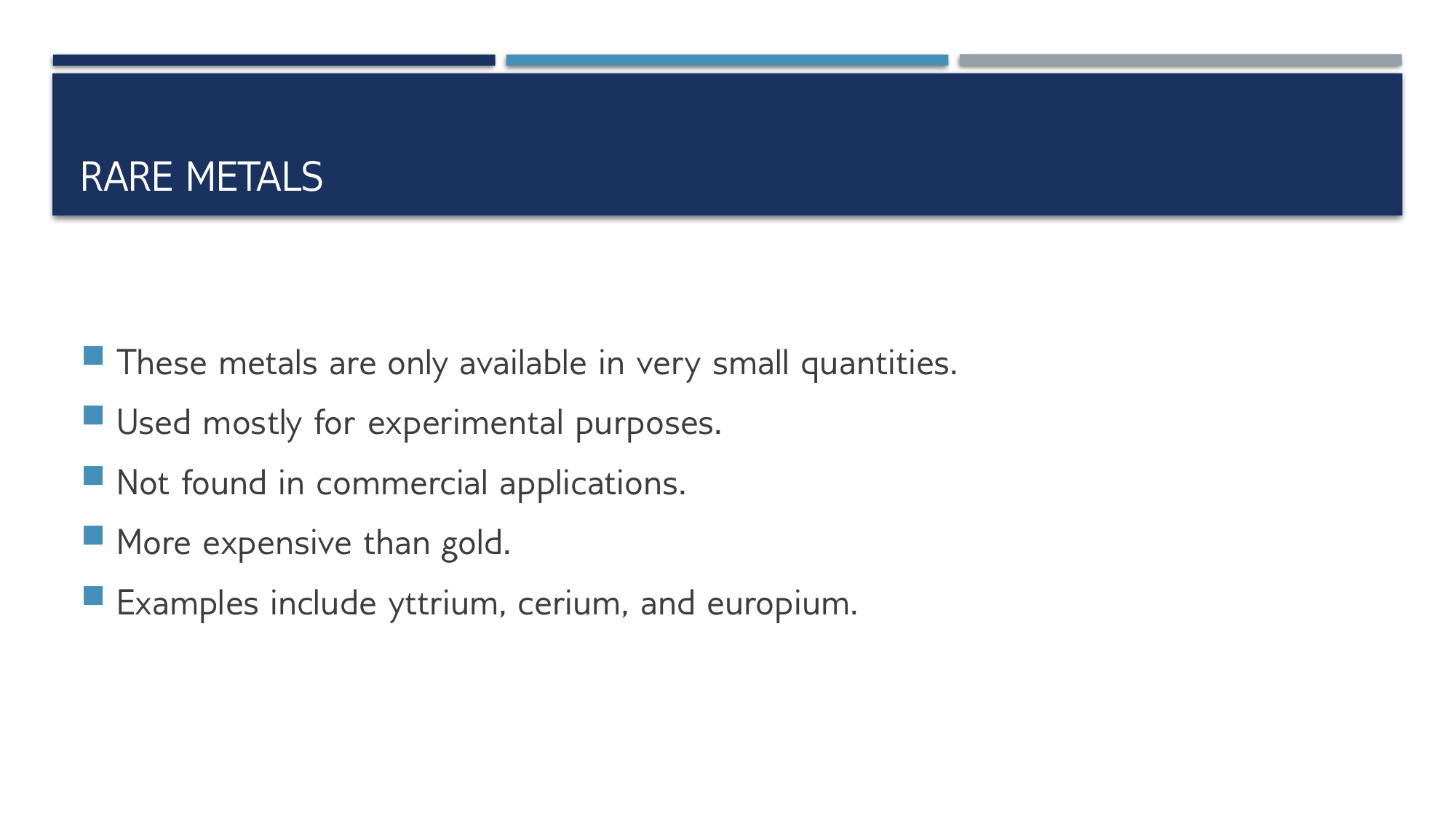

# Rare Metals
These metals are only available in very small quantities.
Used mostly for experimental purposes.
Not found in commercial applications.
More expensive than gold.
Examples include yttrium, cerium, and europium.